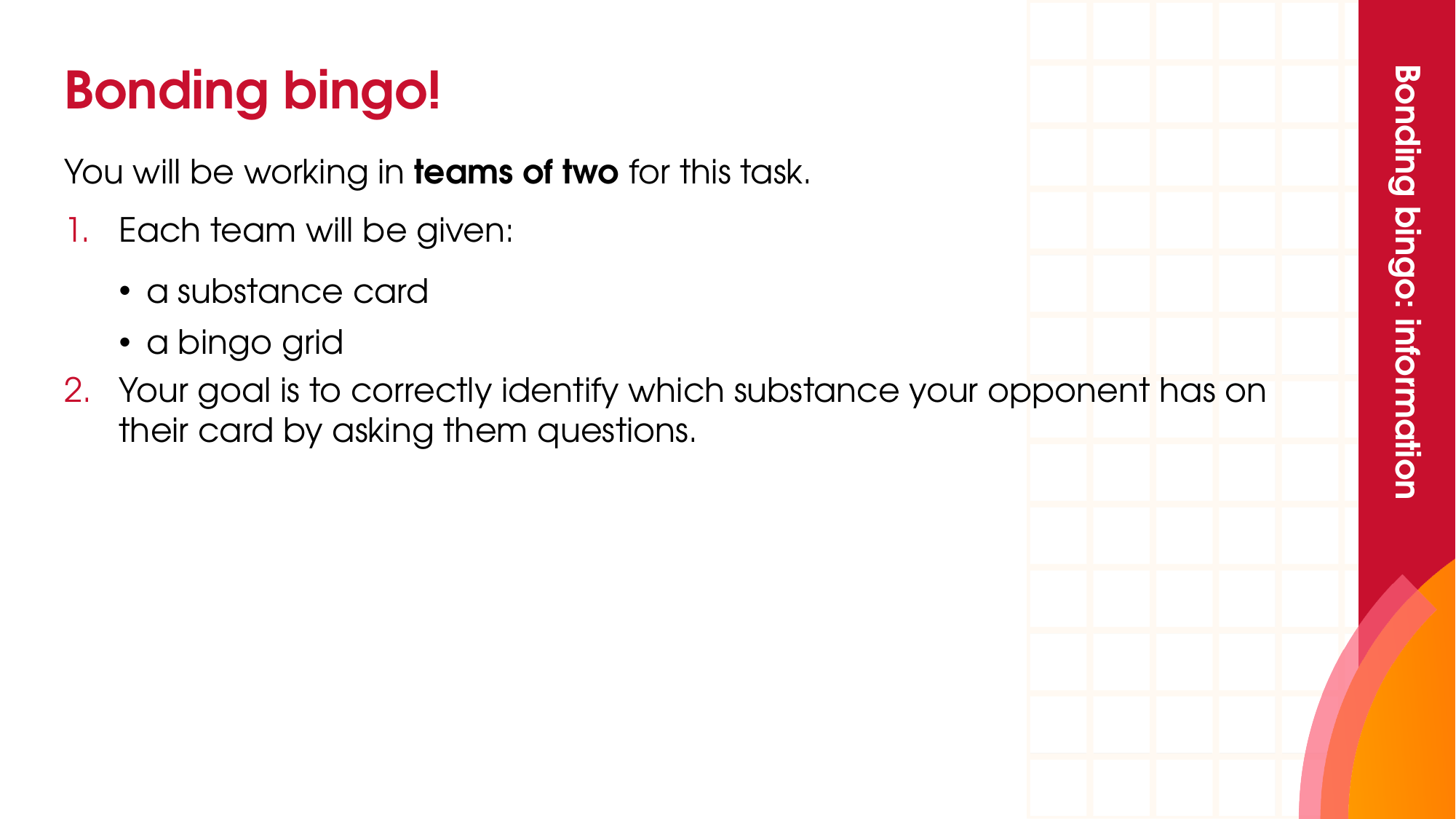

# Bonding bingo!
Bonding bingo: information
You will be working in teams of two for this task.
Each team will be given:
a substance card
a bingo grid
Your goal is to correctly identify which substance your opponent has on their card by asking them questions.